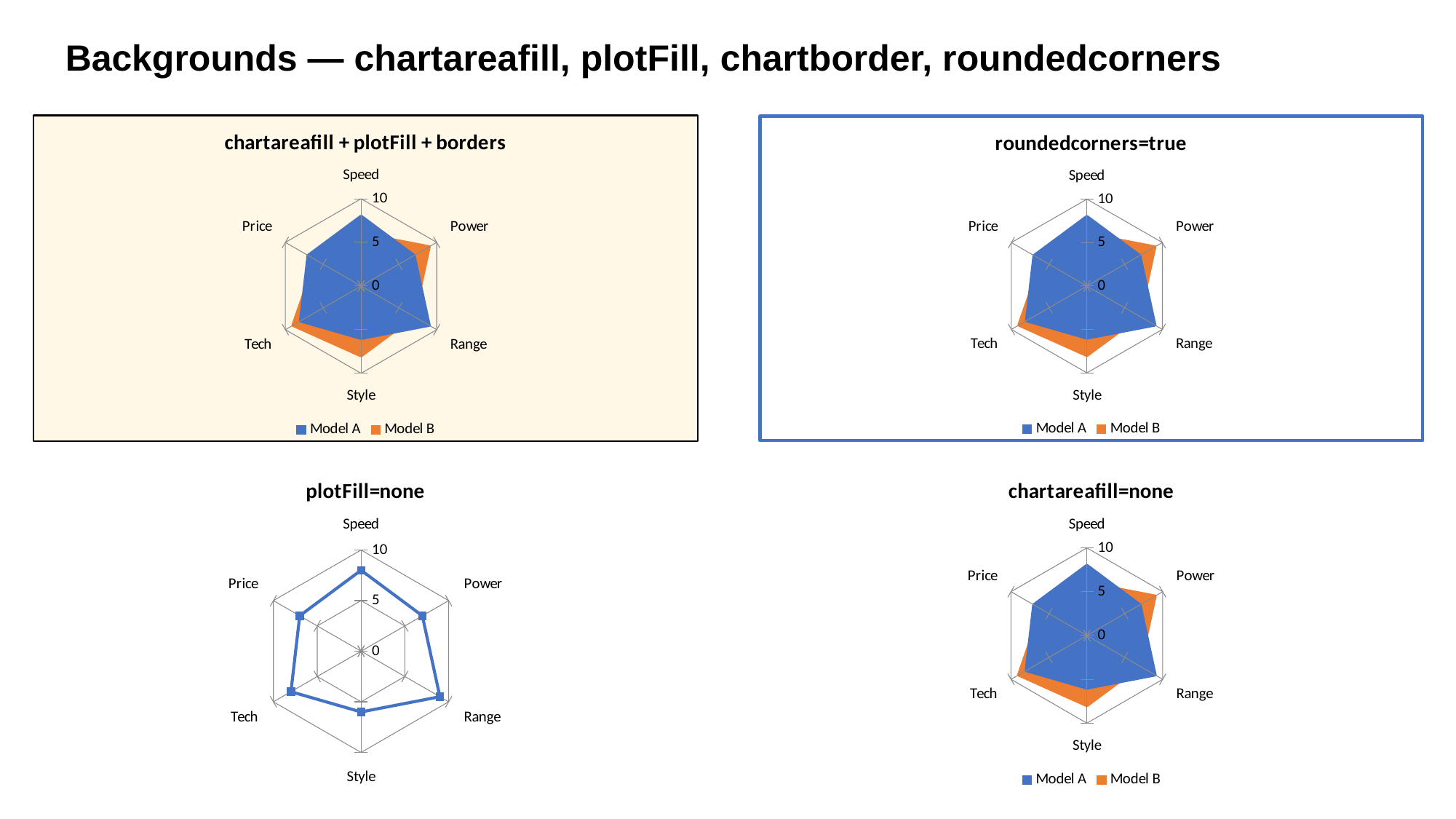

Backgrounds — chartareafill, plotFill, chartborder, roundedcorners

### Chart: chartareafill + plotFill + borders

| Category |  |  |
|---|---|---|
| Speed | 8.0 | 6.0 |
| Power | 7.0 | 9.0 |
| Range | 9.0 | 7.0 |
| Style | 6.0 | 8.0 |
| Tech | 8.0 | 9.0 |
| Price | 7.0 | 6.0 |

### Chart: roundedcorners=true

| Category |  |  |
|---|---|---|
| Speed | 8.0 | 6.0 |
| Power | 7.0 | 9.0 |
| Range | 9.0 | 7.0 |
| Style | 6.0 | 8.0 |
| Tech | 8.0 | 9.0 |
| Price | 7.0 | 6.0 |

### Chart: plotFill=none

| Category |  |
|---|---|
| Speed | 8.0 |
| Power | 7.0 |
| Range | 9.0 |
| Style | 6.0 |
| Tech | 8.0 |
| Price | 7.0 |

### Chart: chartareafill=none

| Category |  |  |
|---|---|---|
| Speed | 8.0 | 6.0 |
| Power | 7.0 | 9.0 |
| Range | 9.0 | 7.0 |
| Style | 6.0 | 8.0 |
| Tech | 8.0 | 9.0 |
| Price | 7.0 | 6.0 |